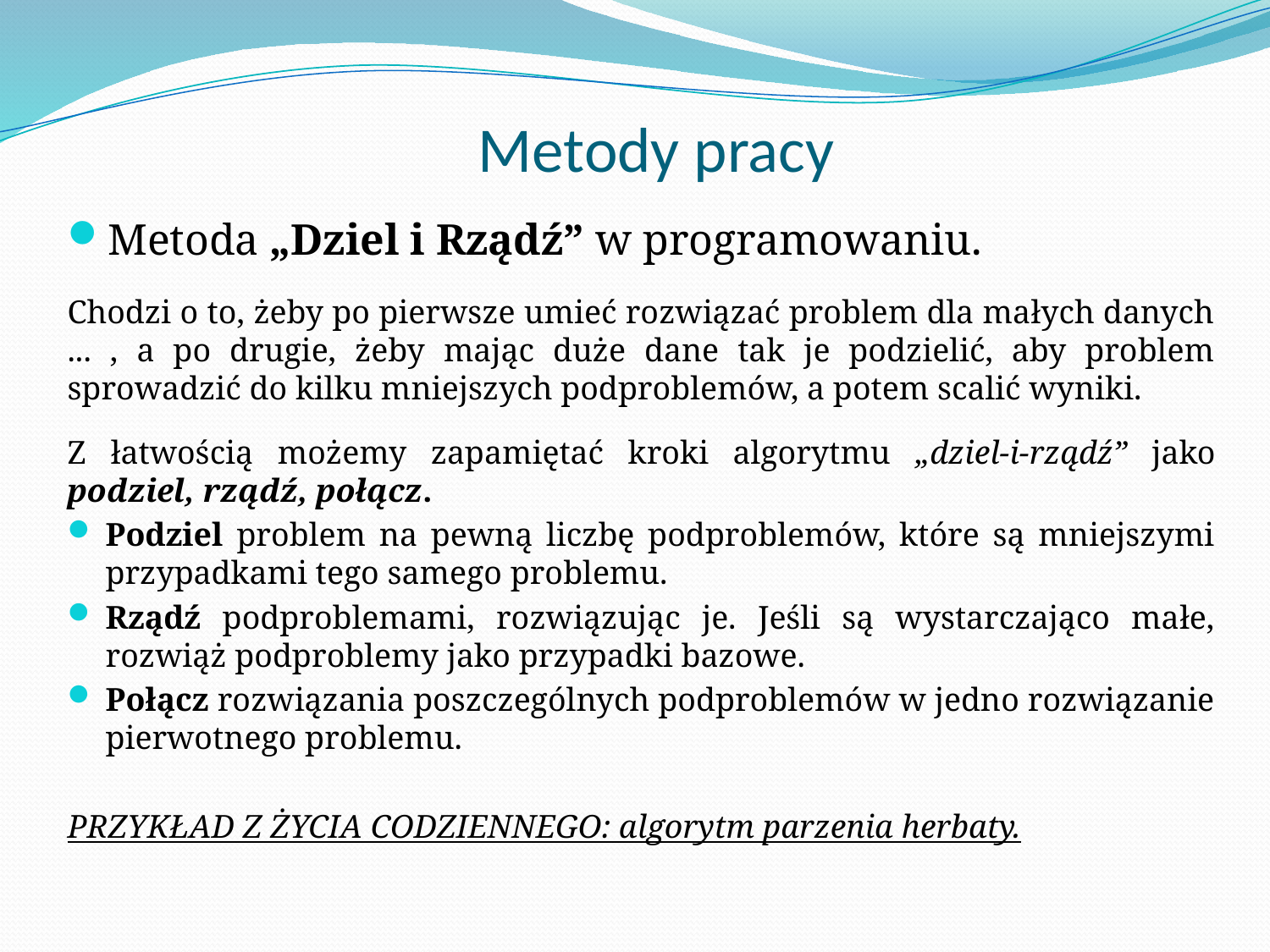

# Metody pracy
Metoda „Dziel i Rządź” w programowaniu.

Chodzi o to, żeby po pierwsze umieć rozwiązać problem dla małych danych ... , a po drugie, żeby mając duże dane tak je podzielić, aby problem sprowadzić do kilku mniejszych podproblemów, a potem scalić wyniki.

Z łatwością możemy zapamiętać kroki algorytmu „dziel-i-rządź” jako podziel, rządź, połącz.
Podziel problem na pewną liczbę podproblemów, które są mniejszymi przypadkami tego samego problemu.
Rządź podproblemami, rozwiązując je. Jeśli są wystarczająco małe, rozwiąż podproblemy jako przypadki bazowe.
Połącz rozwiązania poszczególnych podproblemów w jedno rozwiązanie pierwotnego problemu.

PRZYKŁAD Z ŻYCIA CODZIENNEGO: algorytm parzenia herbaty.